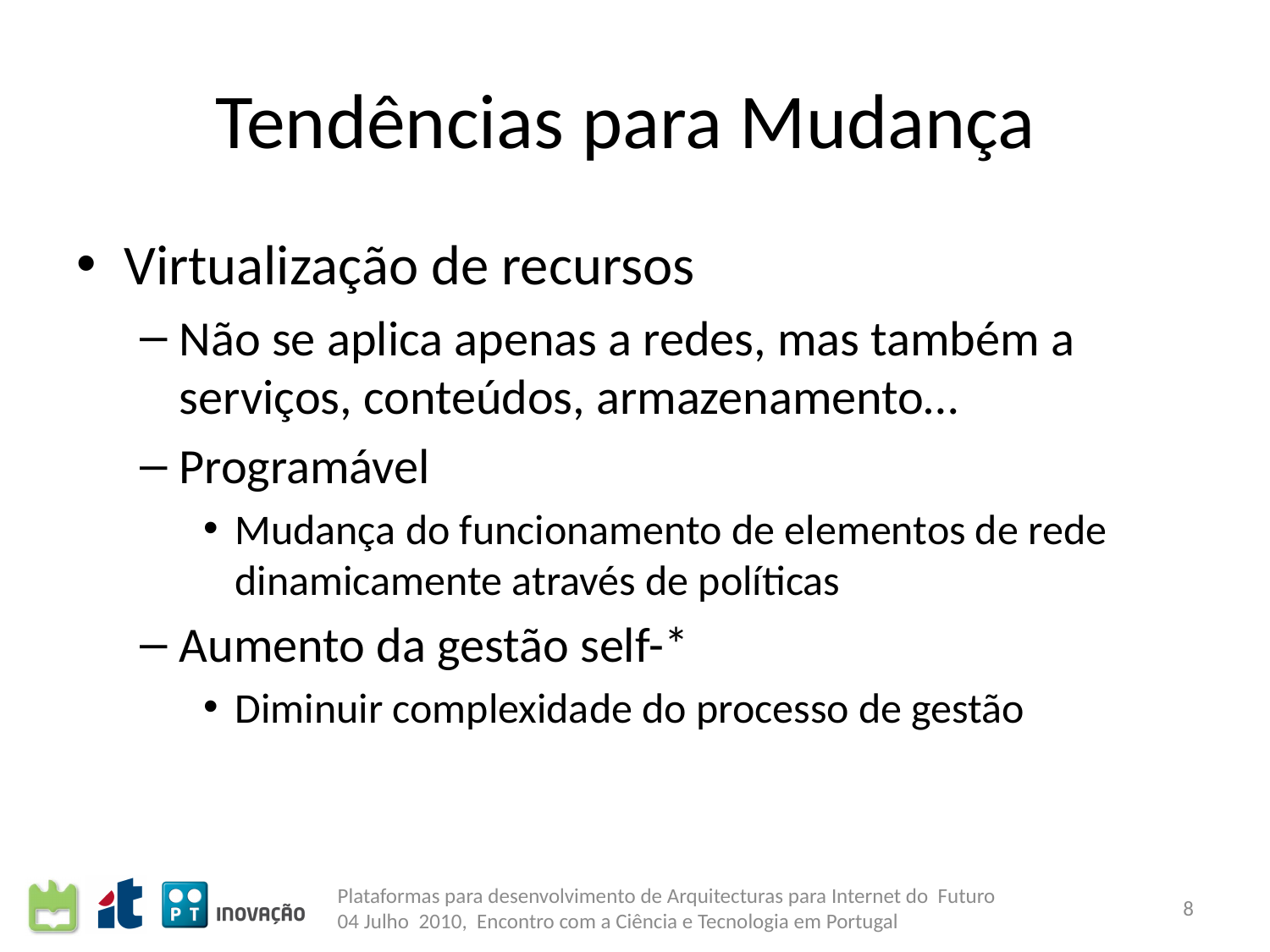

# Tendências para Mudança
Virtualização de recursos
Não se aplica apenas a redes, mas também a serviços, conteúdos, armazenamento…
Programável
Mudança do funcionamento de elementos de rede dinamicamente através de políticas
Aumento da gestão self-*
Diminuir complexidade do processo de gestão

Plataformas para desenvolvimento de Arquitecturas para Internet do  Futuro
04 Julho  2010,  Encontro com a Ciência e Tecnologia em Portugal
8